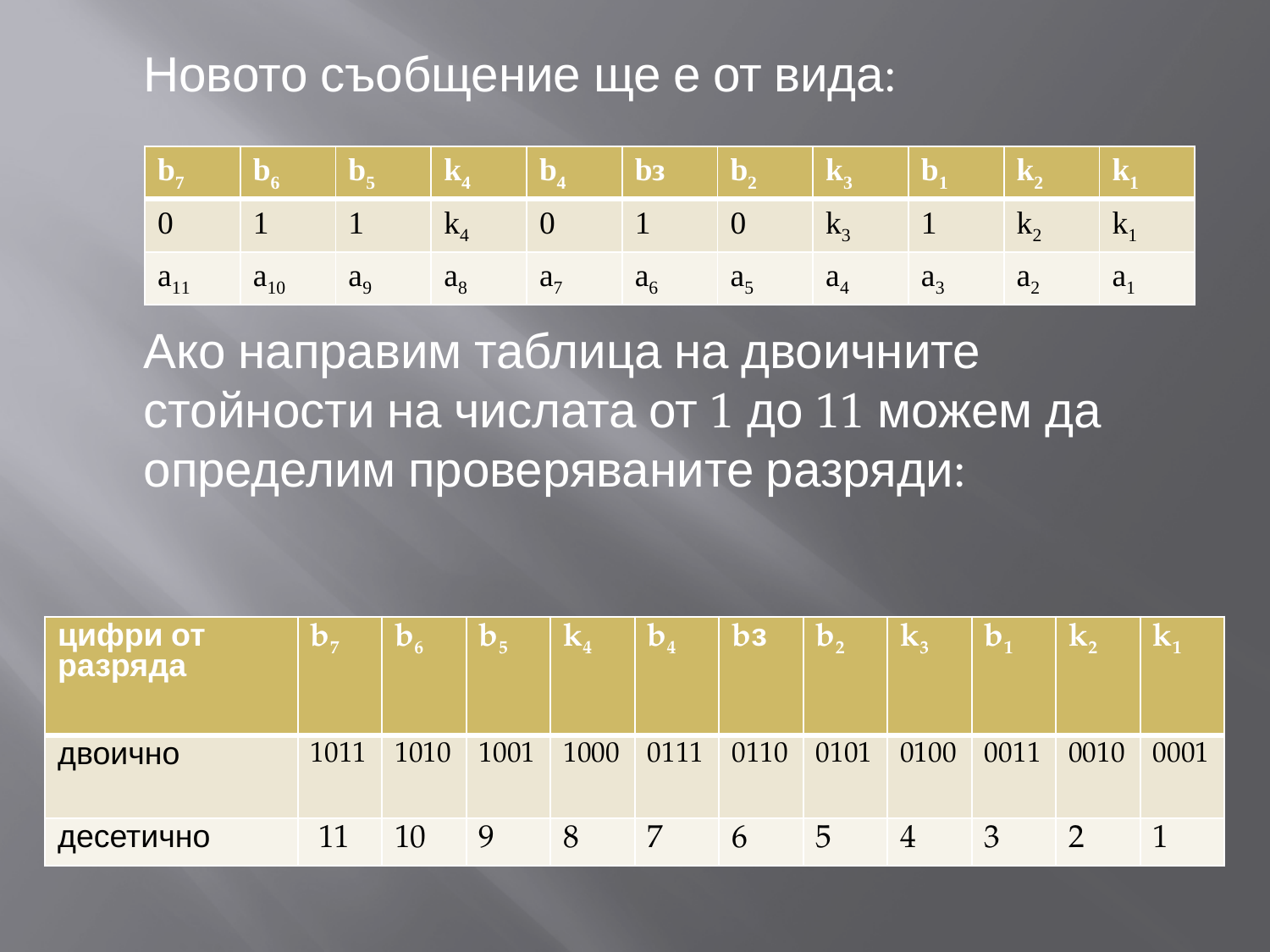

Новото съобщение ще е от вида:

	Ако направим таблица на двоичните стойности на числата от 1 до 11 можем да определим проверяваните разряди:

| b7 | b6 | b5 | k4 | b4 | bз | b2 | k3 | b1 | k2 | k1 |
| --- | --- | --- | --- | --- | --- | --- | --- | --- | --- | --- |
| 0 | 1 | 1 | k4 | 0 | 1 | 0 | k3 | 1 | k2 | k1 |
| a11 | a10 | а9 | а8 | а7 | а6 | а5 | а4 | а3 | а2 | а1 |
| цифри от разряда | b7 | b6 | b5 | k4 | b4 | bз | b2 | k3 | b1 | k2 | k1 |
| --- | --- | --- | --- | --- | --- | --- | --- | --- | --- | --- | --- |
| двоично | 1011 | 1010 | 1001 | 1000 | 0111 | 0110 | 0101 | 0100 | 0011 | 0010 | 0001 |
| десетично | 11 | 10 | 9 | 8 | 7 | 6 | 5 | 4 | 3 | 2 | 1 |